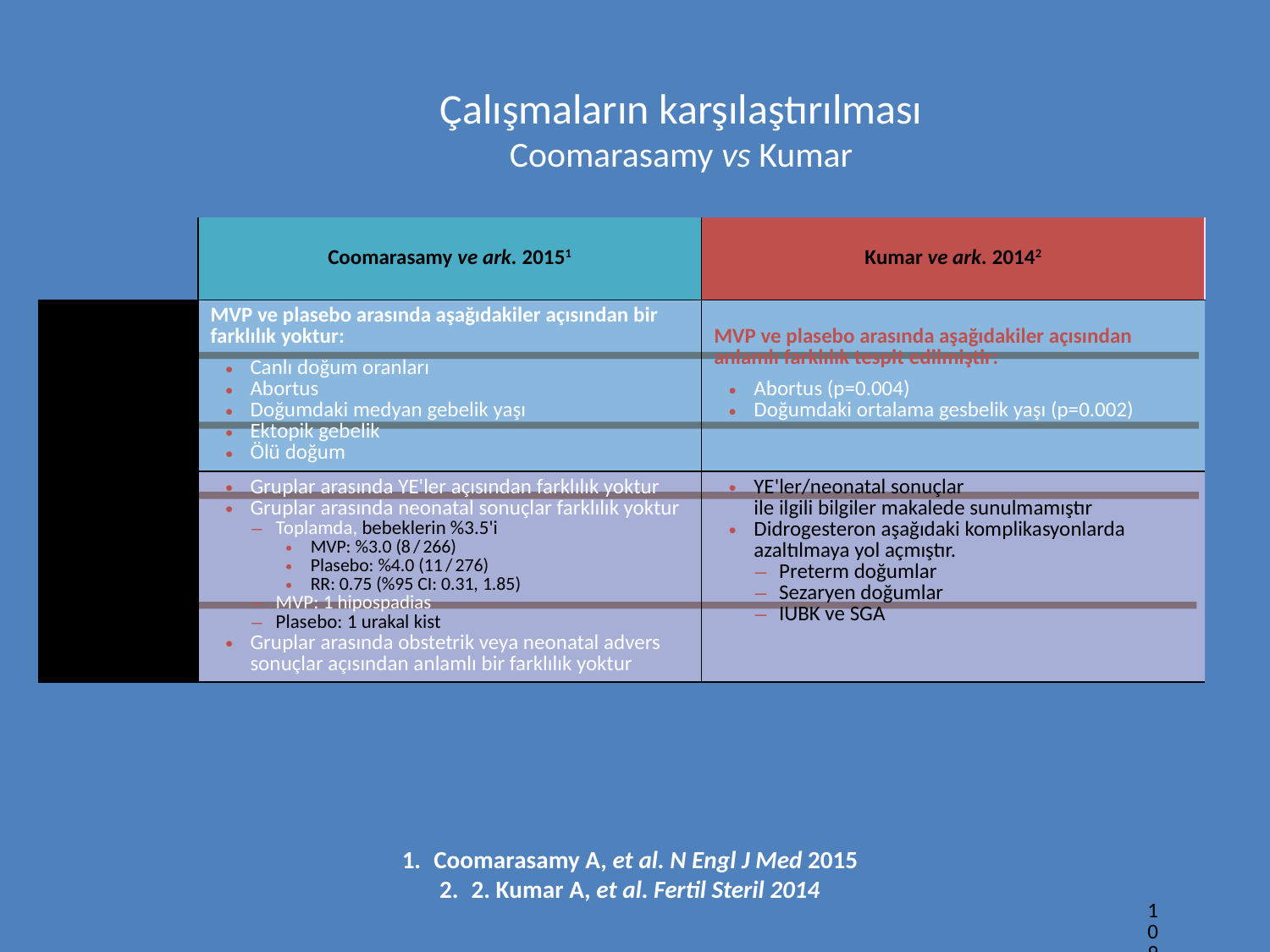

# Çalışmaların karşılaştırılması Coomarasamy vs Kumar
|  | Coomarasamy ve ark. 20151 | Kumar ve ark. 20142 |
| --- | --- | --- |
| Etkililik sonuçları | MVP ve plasebo arasında aşağıdakiler açısından bir farklılık yoktur: Canlı doğum oranları Abortus Doğumdaki medyan gebelik yaşı Ektopik gebelik Ölü doğum | MVP ve plasebo arasında aşağıdakiler açısından anlamlı farklılık tespit edilmiştir: Abortus (p=0.004) Doğumdaki ortalama gesbelik yaşı (p=0.002) |
| Güvenlilik ve tolerabilite | Gruplar arasında YE'ler açısından farklılık yoktur Gruplar arasında neonatal sonuçlar farklılık yoktur Toplamda, bebeklerin %3.5'i MVP: %3.0 (8 / 266) Plasebo: %4.0 (11 / 276) RR: 0.75 (%95 CI: 0.31, 1.85) MVP: 1 hipospadias Plasebo: 1 urakal kist Gruplar arasında obstetrik veya neonatal advers sonuçlar açısından anlamlı bir farklılık yoktur | YE'ler/neonatal sonuçlar ile ilgili bilgiler makalede sunulmamıştır Didrogesteron aşağıdaki komplikasyonlarda azaltılmaya yol açmıştır. Preterm doğumlar Sezaryen doğumlar IUBK ve SGA |

Coomarasamy A, et al. N Engl J Med 2015
2. Kumar A, et al. Fertil Steril 2014
109